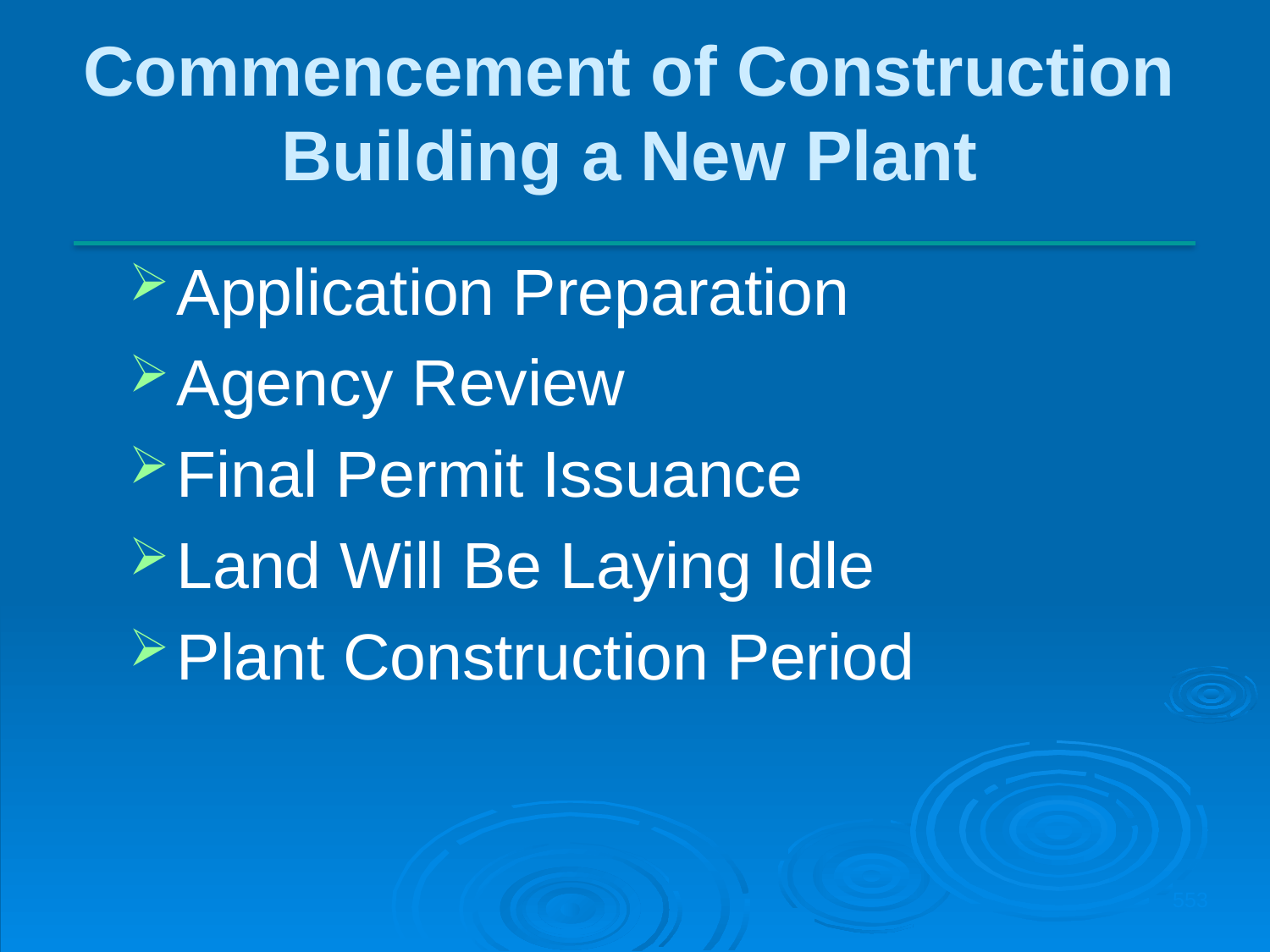

Commencement of Construction Building a New Plant
Application Preparation
Agency Review
Final Permit Issuance
Land Will Be Laying Idle
Plant Construction Period
553